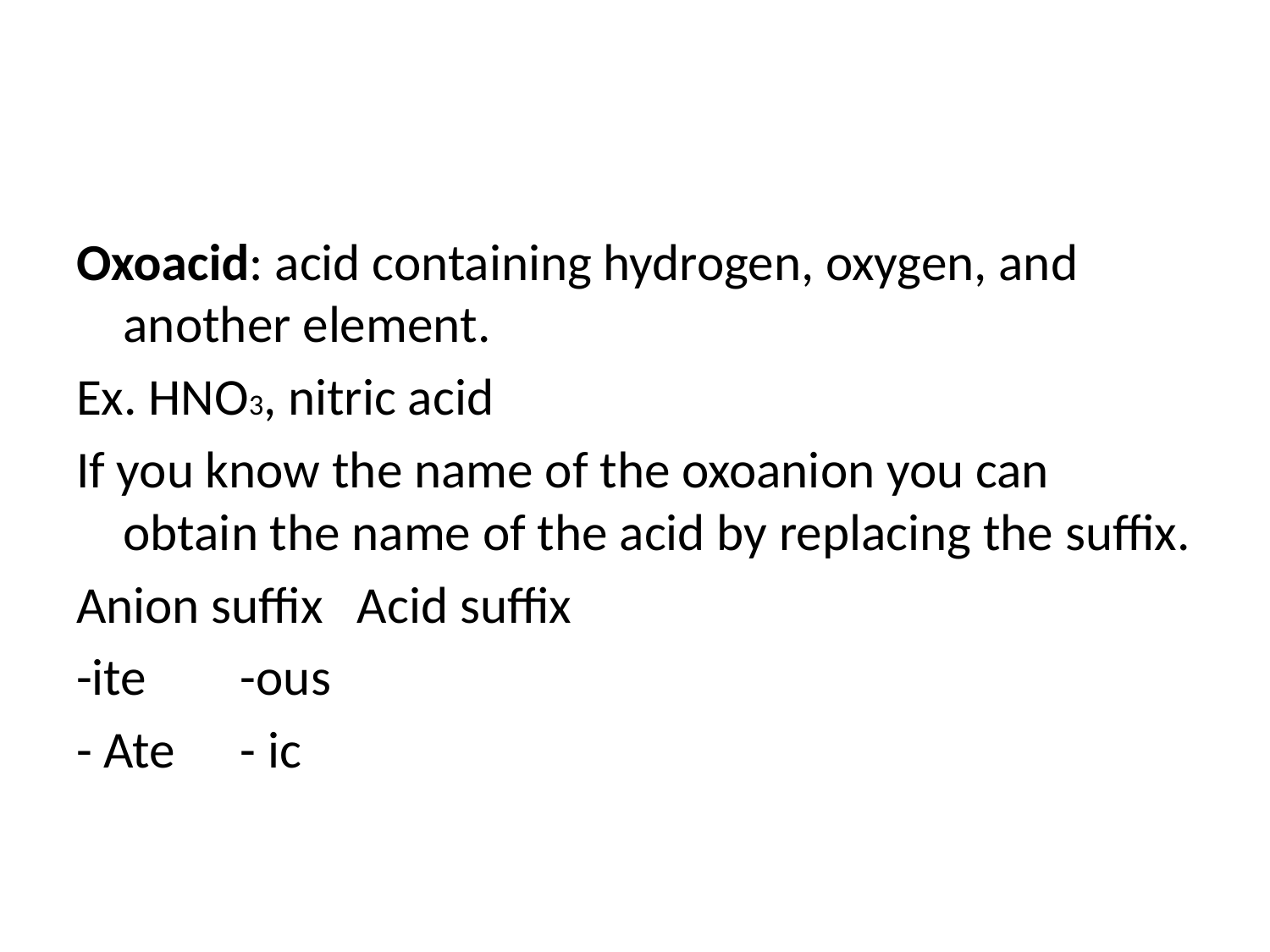

#
Oxoacid: acid containing hydrogen, oxygen, and another element.
Ex. HNO3, nitric acid
If you know the name of the oxoanion you can obtain the name of the acid by replacing the suffix.
Anion suffix				Acid suffix
-ite						-ous
- Ate						- ic